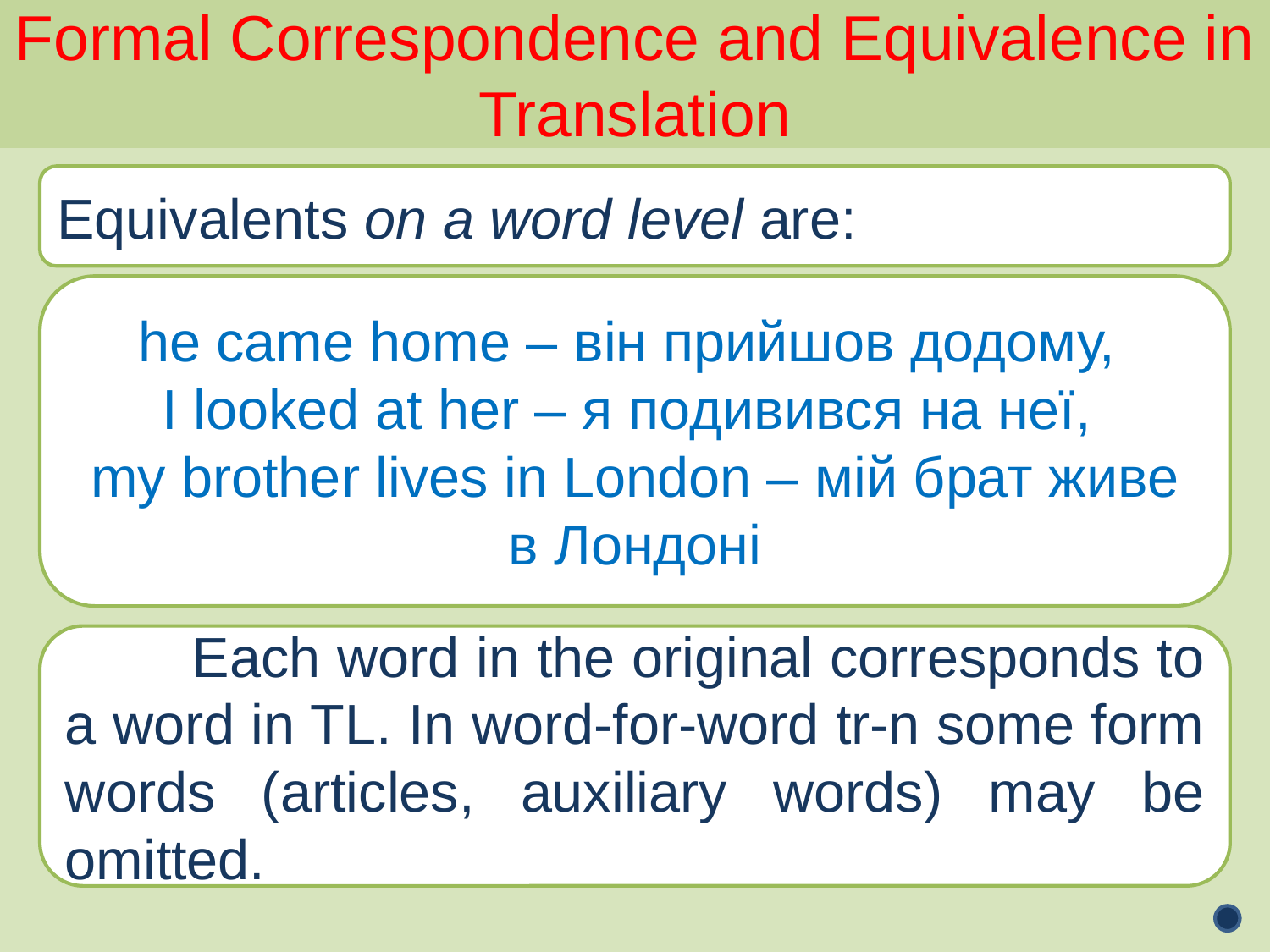

Formal Correspondence and Equivalence in Translation
Equivalents on a word level are:
he came home – він прийшов додому,
I looked at her – я подивився на неї,
my brother lives in London – мій брат живе в Лондоні
	Each word in the original corresponds to a word in TL. In word-for-word tr-n some form words (articles, auxiliary words) may be omitted.